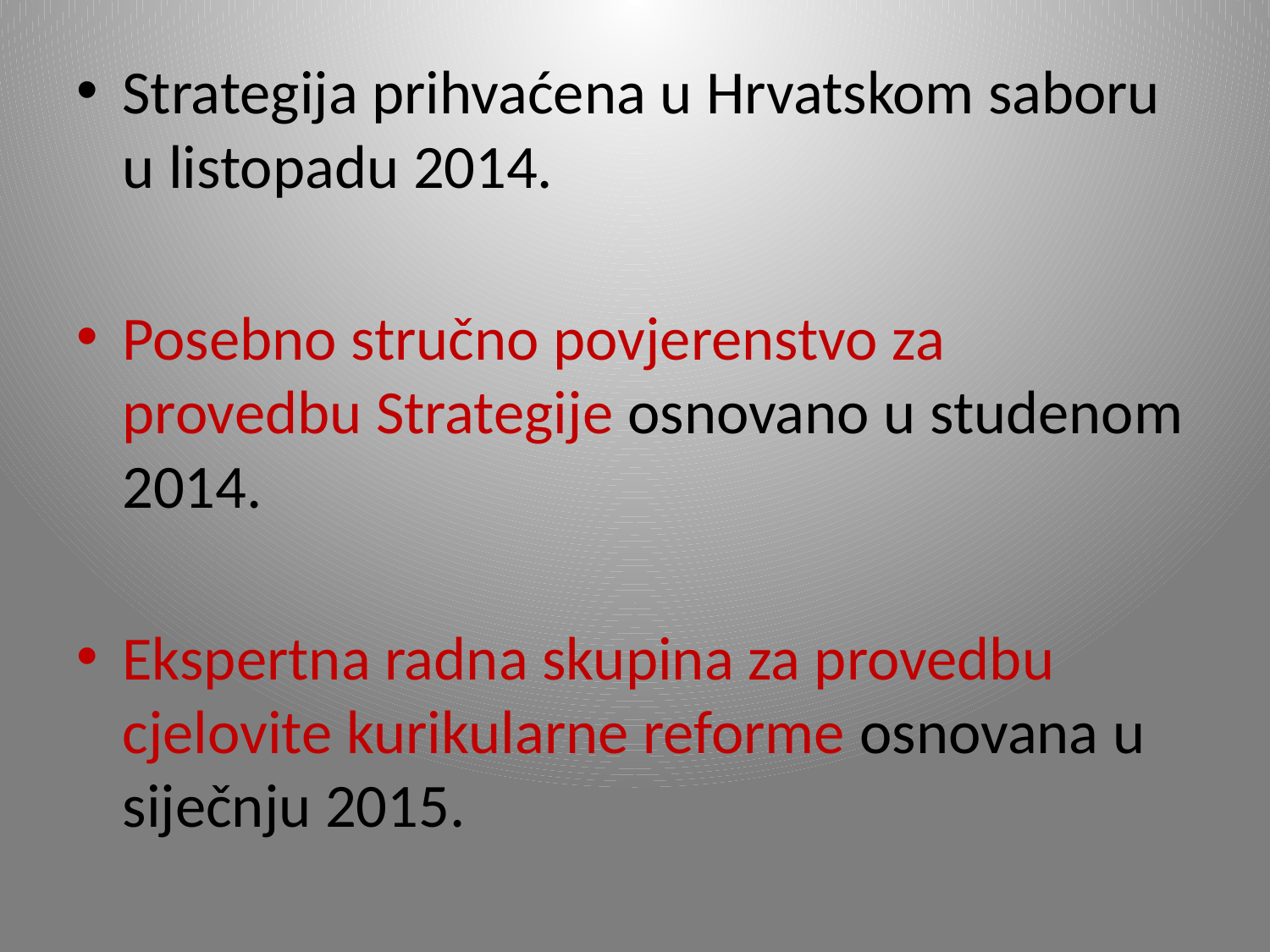

#
Strategija prihvaćena u Hrvatskom saboru u listopadu 2014.

Posebno stručno povjerenstvo za provedbu Strategije osnovano u studenom 2014.

Ekspertna radna skupina za provedbu cjelovite kurikularne reforme osnovana u siječnju 2015.